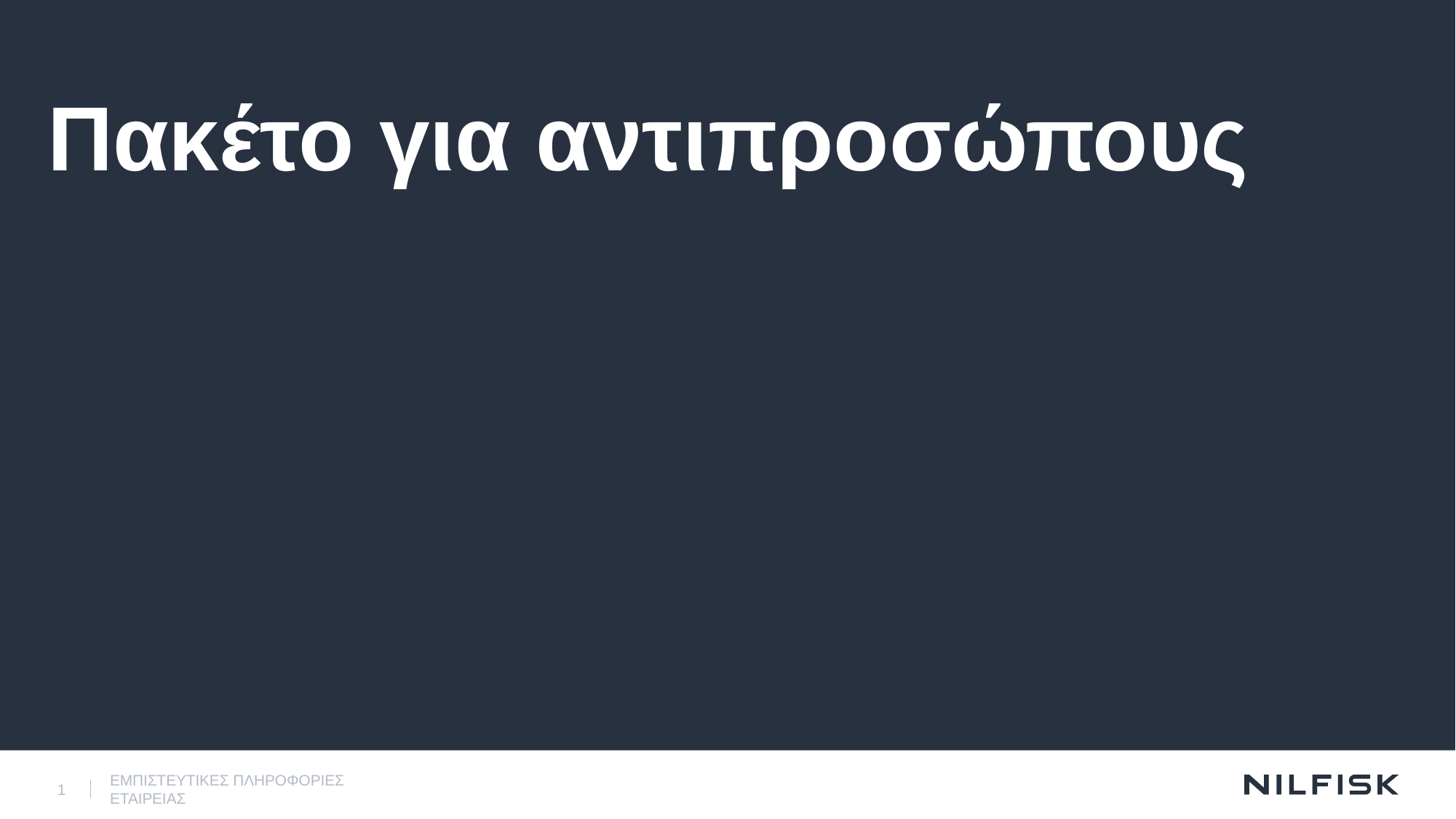

# Πακέτο για αντιπροσώπους
1
ΕΜΠΙΣΤΕΥΤΙΚΕΣ ΠΛΗΡΟΦΟΡΙΕΣ ΕΤΑΙΡΕΙΑΣ